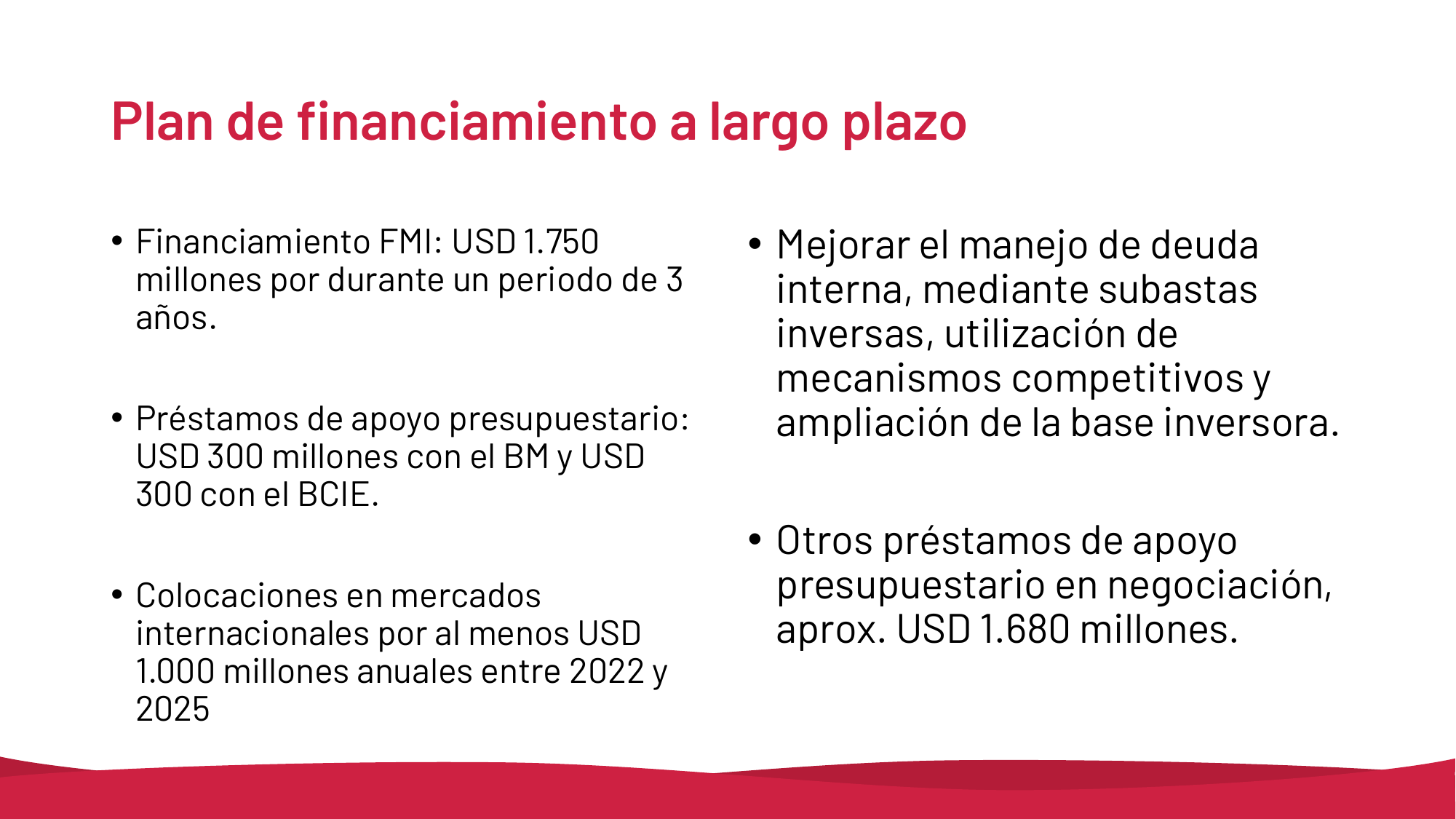

# Plan de financiamiento a largo plazo
Financiamiento FMI: USD 1.750 millones por durante un periodo de 3 años.

Préstamos de apoyo presupuestario: USD 300 millones con el BM y USD 300 con el BCIE.

Colocaciones en mercados internacionales por al menos USD 1.000 millones anuales entre 2022 y 2025
Mejorar el manejo de deuda interna, mediante subastas inversas, utilización de mecanismos competitivos y ampliación de la base inversora.

Otros préstamos de apoyo presupuestario en negociación, aprox. USD 1.680 millones.